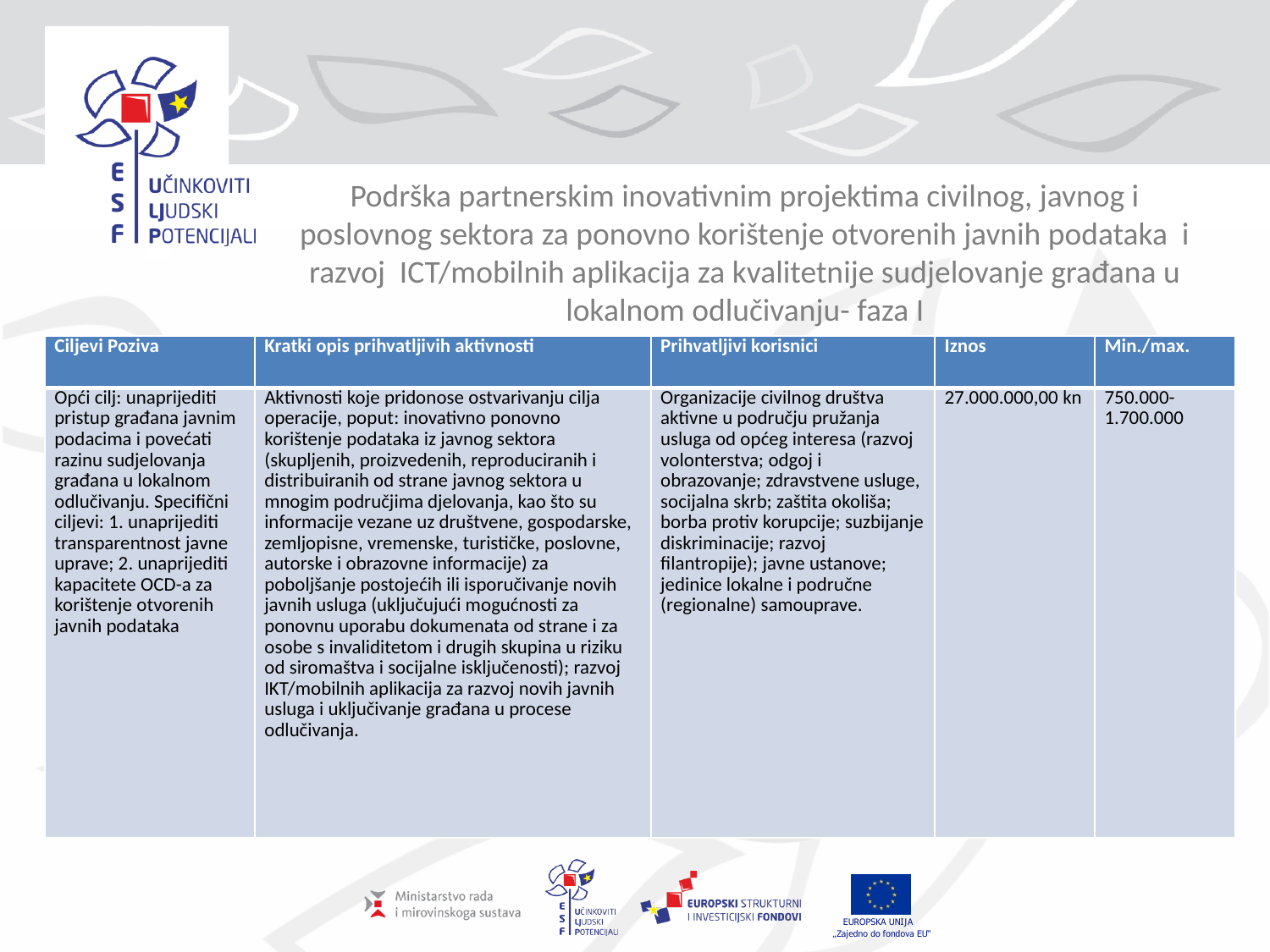

# Podrška partnerskim inovativnim projektima civilnog, javnog i poslovnog sektora za ponovno korištenje otvorenih javnih podataka  i razvoj  ICT/mobilnih aplikacija za kvalitetnije sudjelovanje građana u lokalnom odlučivanju- faza I
| Ciljevi Poziva | Kratki opis prihvatljivih aktivnosti | Prihvatljivi korisnici | Iznos | Min./max. |
| --- | --- | --- | --- | --- |
| Opći cilj: unaprijediti pristup građana javnim podacima i povećati razinu sudjelovanja građana u lokalnom odlučivanju. Specifični ciljevi: 1. unaprijediti transparentnost javne uprave; 2. unaprijediti kapacitete OCD-a za korištenje otvorenih javnih podataka | Aktivnosti koje pridonose ostvarivanju cilja operacije, poput: inovativno ponovno korištenje podataka iz javnog sektora (skupljenih, proizvedenih, reproduciranih i distribuiranih od strane javnog sektora u mnogim područjima djelovanja, kao što su informacije vezane uz društvene, gospodarske, zemljopisne, vremenske, turističke, poslovne, autorske i obrazovne informacije) za poboljšanje postojećih ili isporučivanje novih javnih usluga (uključujući mogućnosti za ponovnu uporabu dokumenata od strane i za osobe s invaliditetom i drugih skupina u riziku od siromaštva i socijalne isključenosti); razvoj IKT/mobilnih aplikacija za razvoj novih javnih usluga i uključivanje građana u procese odlučivanja. | Organizacije civilnog društva aktivne u području pružanja usluga od općeg interesa (razvoj volonterstva; odgoj i obrazovanje; zdravstvene usluge, socijalna skrb; zaštita okoliša; borba protiv korupcije; suzbijanje diskriminacije; razvoj filantropije); javne ustanove; jedinice lokalne i područne (regionalne) samouprave. | 27.000.000,00 kn | 750.000-1.700.000 |